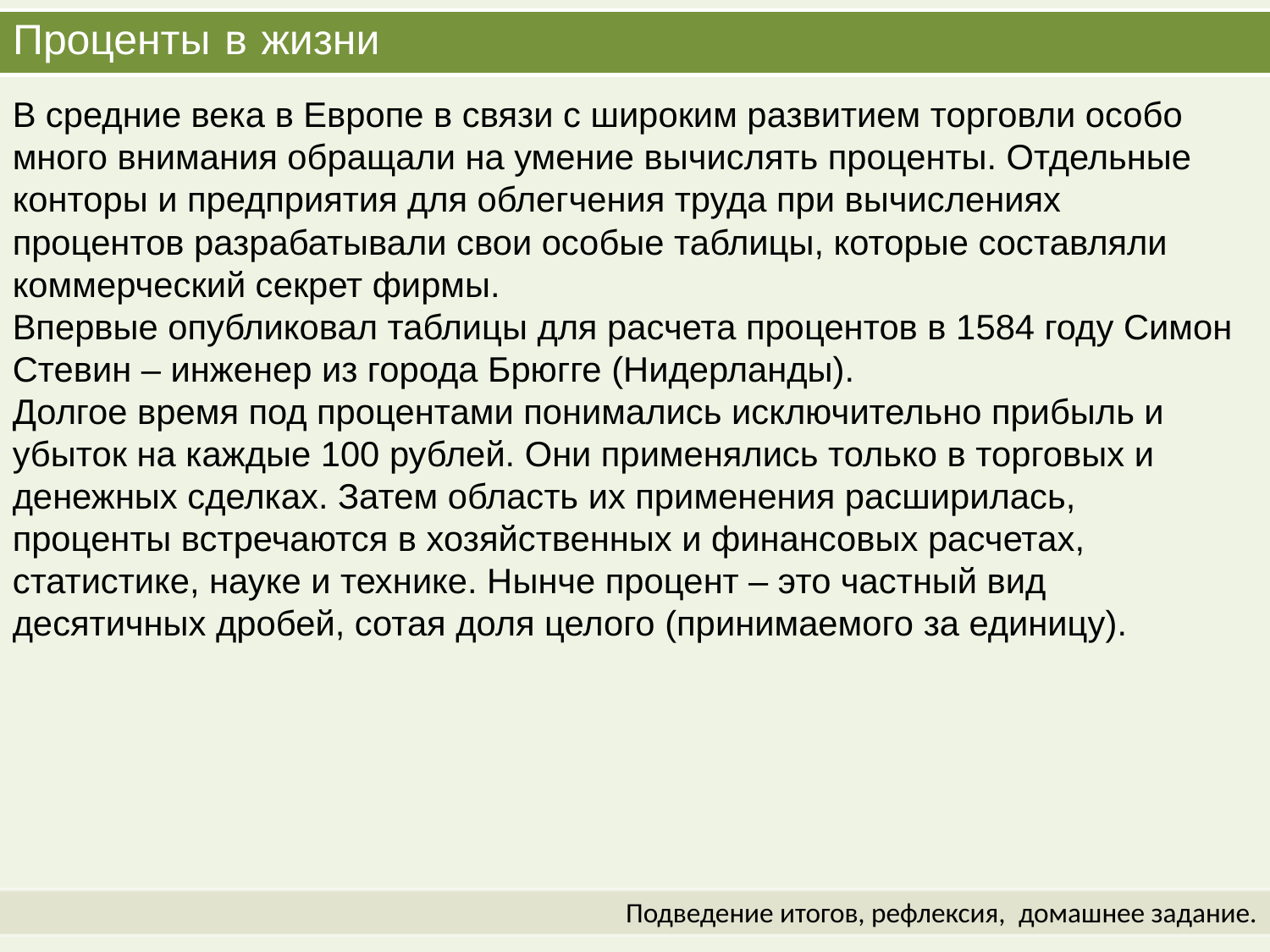

# Проценты в жизни

В средние века в Европе в связи с широким развитием торговли особо много внимания обращали на умение вычислять проценты. Отдельные конторы и предприятия для облегчения труда при вычислениях процентов разрабатывали свои особые таблицы, которые составляли коммерческий секрет фирмы.
Впервые опубликовал таблицы для расчета процентов в 1584 году Симон Стевин – инженер из города Брюгге (Нидерланды).
Долгое время под процентами понимались исключительно прибыль и убыток на каждые 100 рублей. Они применялись только в торговых и денежных сделках. Затем область их применения расширилась, проценты встречаются в хозяйственных и финансовых расчетах, статистике, науке и технике. Нынче процент – это частный вид десятичных дробей, сотая доля целого (принимаемого за единицу).
Подведение итогов, рефлексия,  домашнее задание.